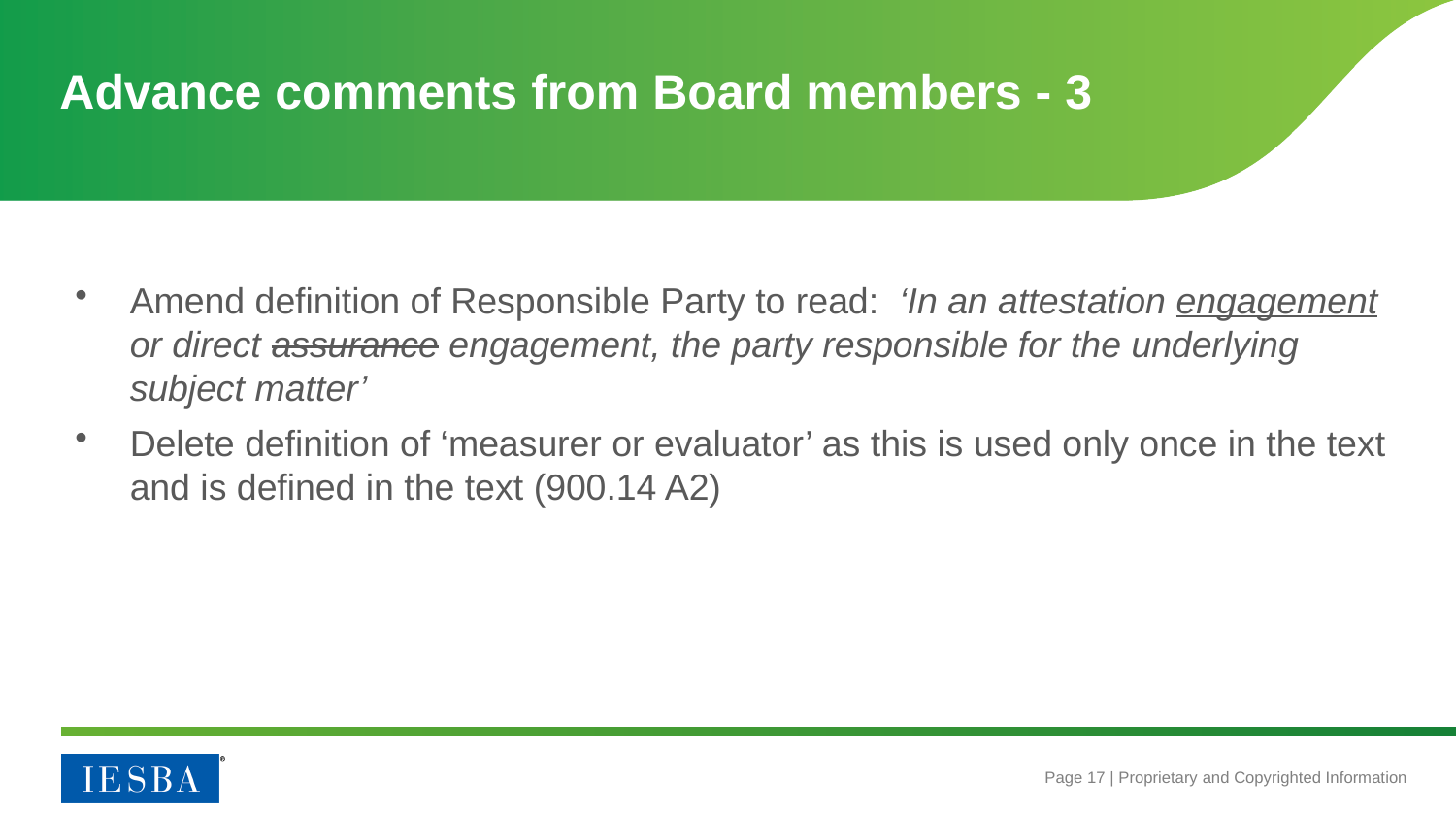

# Advance comments from Board members - 3

Amend definition of Responsible Party to read:  ‘In an attestation engagement or direct assurance engagement, the party responsible for the underlying subject matter’
Delete definition of ‘measurer or evaluator’ as this is used only once in the text and is defined in the text (900.14 A2)